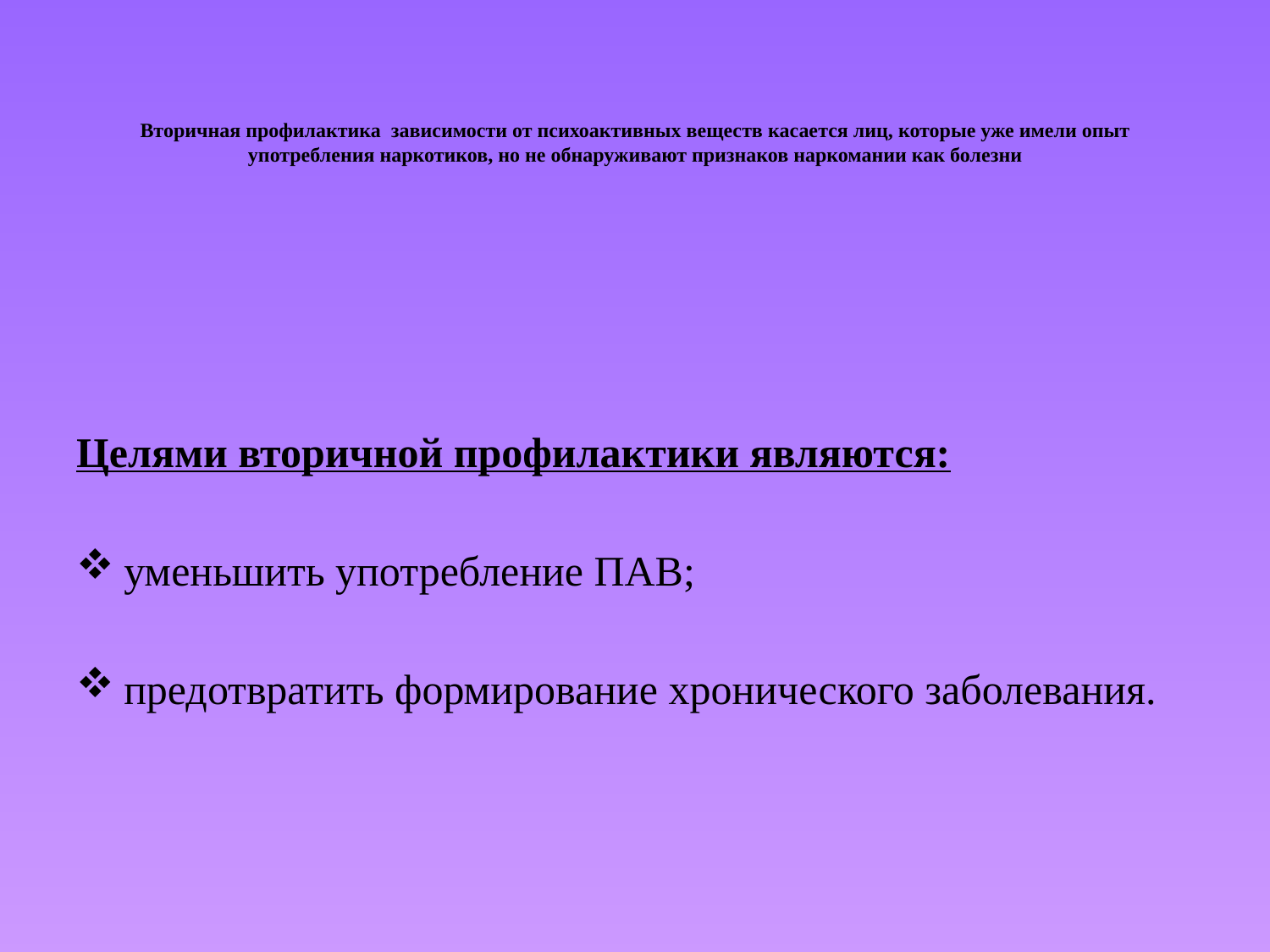

# Вторичная профилактика  зависимости от психоактивных веществ касается лиц, которые уже имели опыт употребления наркотиков, но не обнаруживают признаков наркомании как болезни

Целями вторичной профилактики являются:

уменьшить употребление ПАВ;

предотвратить формирование хронического заболевания.